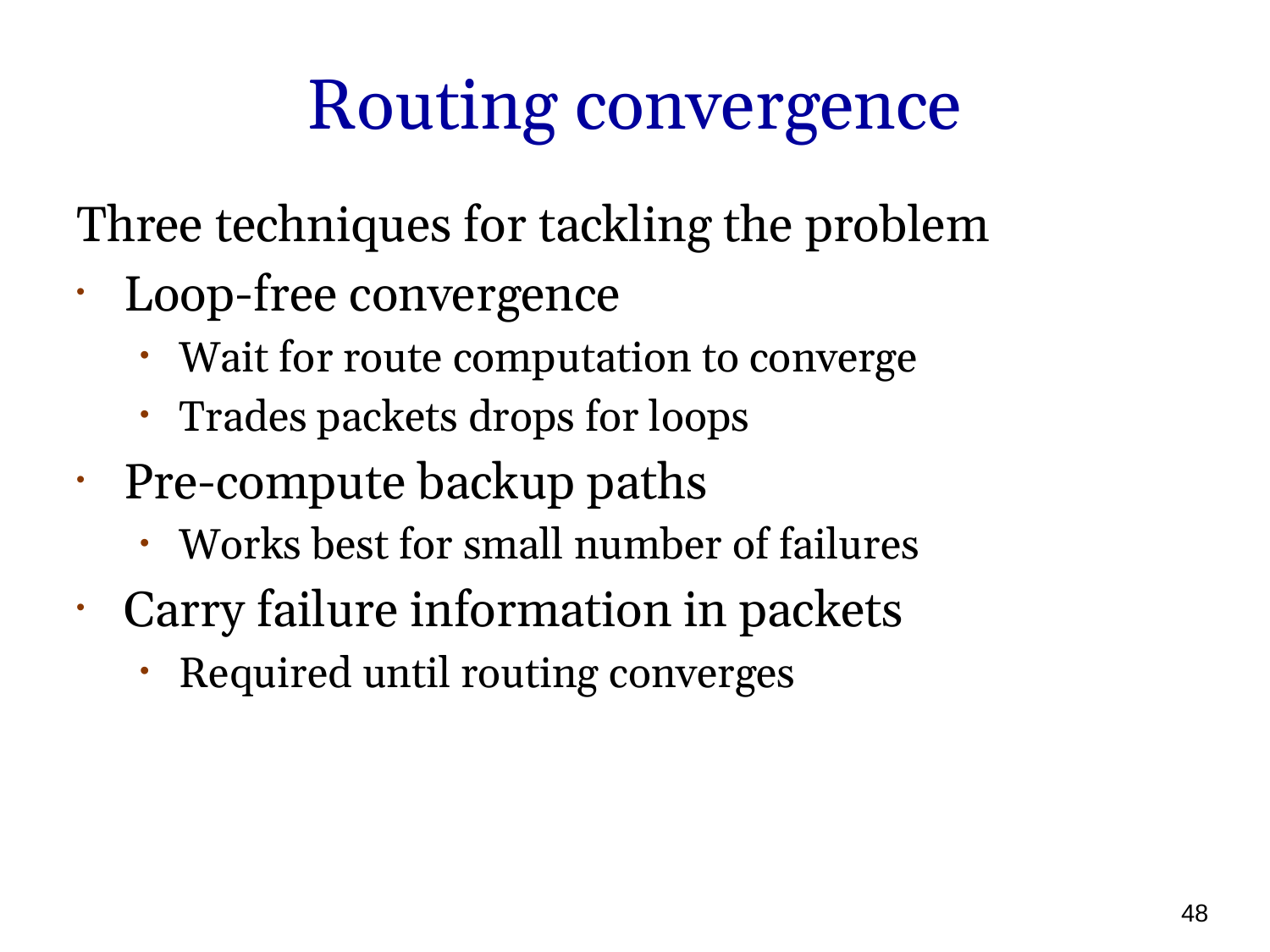

# Routing convergence
Three techniques for tackling the problem
Loop-free convergence
Wait for route computation to converge
Trades packets drops for loops
Pre-compute backup paths
Works best for small number of failures
Carry failure information in packets
Required until routing converges
48